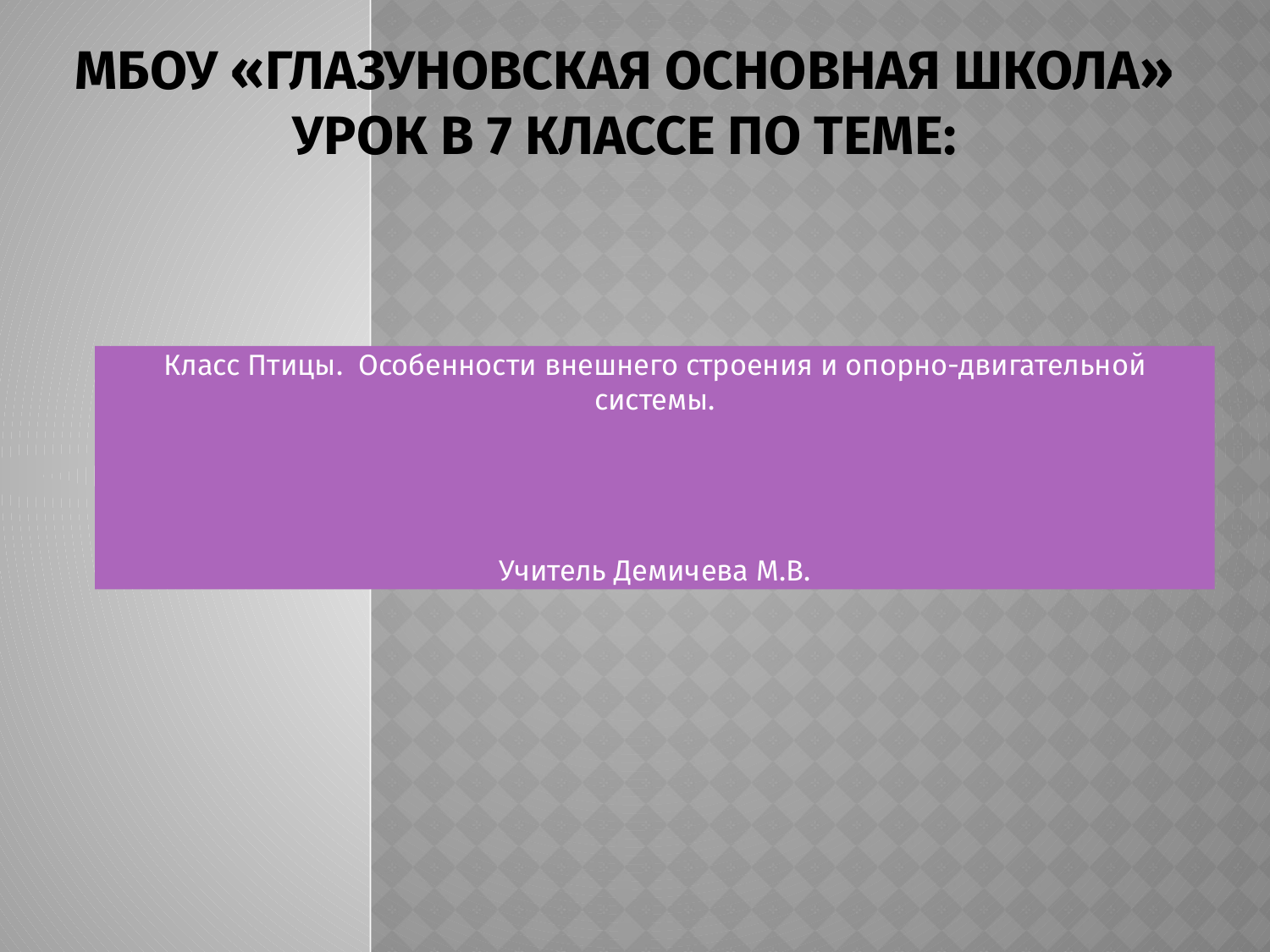

# МБОУ «Глазуновская основная школа» Урок в 7 классе по теме:
Класс Птицы.  Особенности внешнего строения и опорно-двигательной системы.

Учитель Демичева М.В.